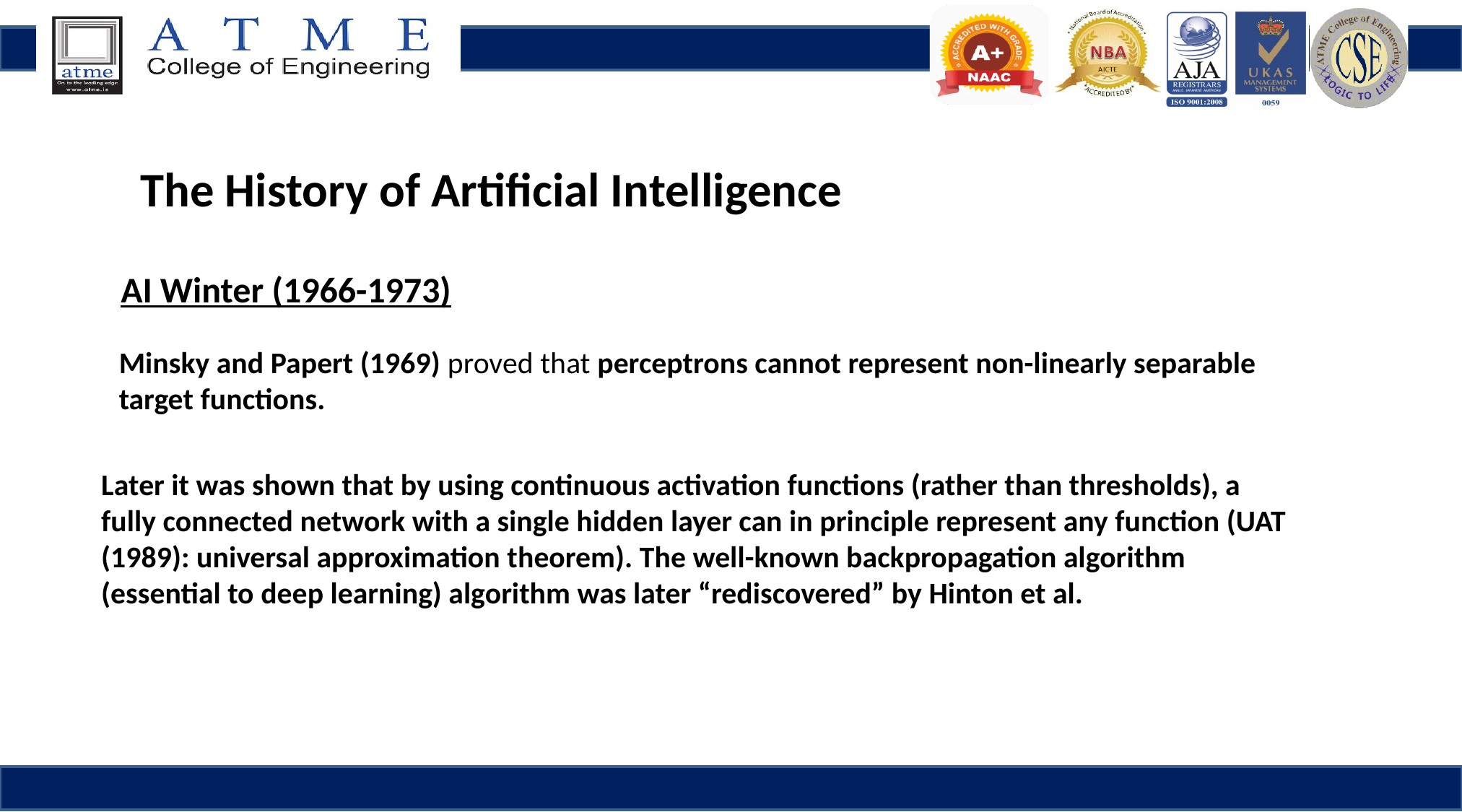

The History of Artificial Intelligence
AI Winter (1966-1973)
Minsky and Papert (1969) proved that perceptrons cannot represent non-linearly separable target functions.

Later it was shown that by using continuous activation functions (rather than thresholds), a fully connected network with a single hidden layer can in principle represent any function (UAT (1989): universal approximation theorem). The well-known backpropagation algorithm (essential to deep learning) algorithm was later “rediscovered” by Hinton et al.